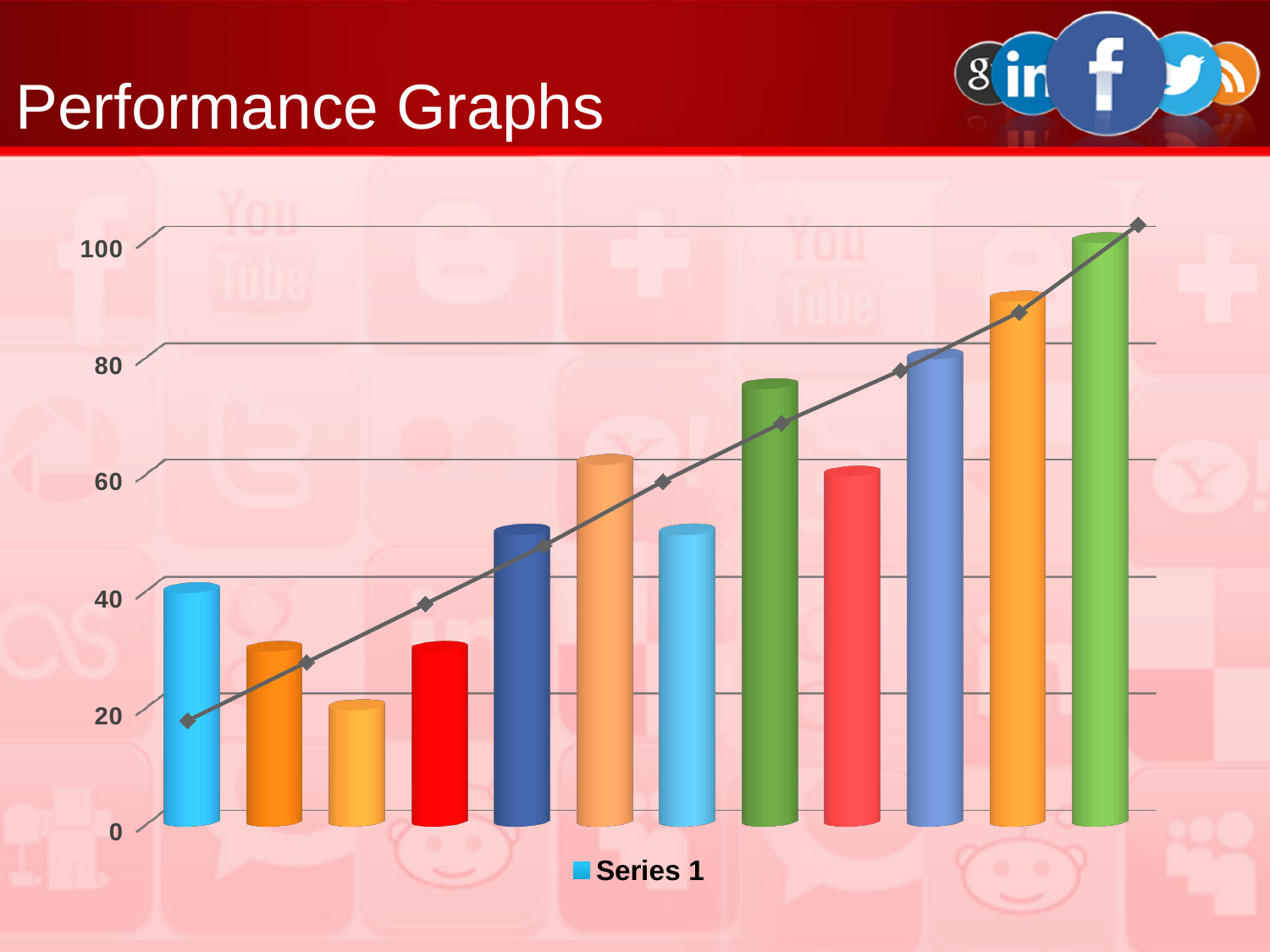

Performance Graphs

### Chart

| Category | Series 1 |
|---|---|
| Category 1 | 15.0 |
| Category 2 | 25.0 |
| Category 3 | 35.0 |
| Category 4 | 45.0 |
| Category 5 | 56.0 |
| Category 6 | 66.0 |
| Category 7 | 75.0 |
| Category 8 | 85.0 |
| Category 9 | 100.0 |

[unsupported chart]